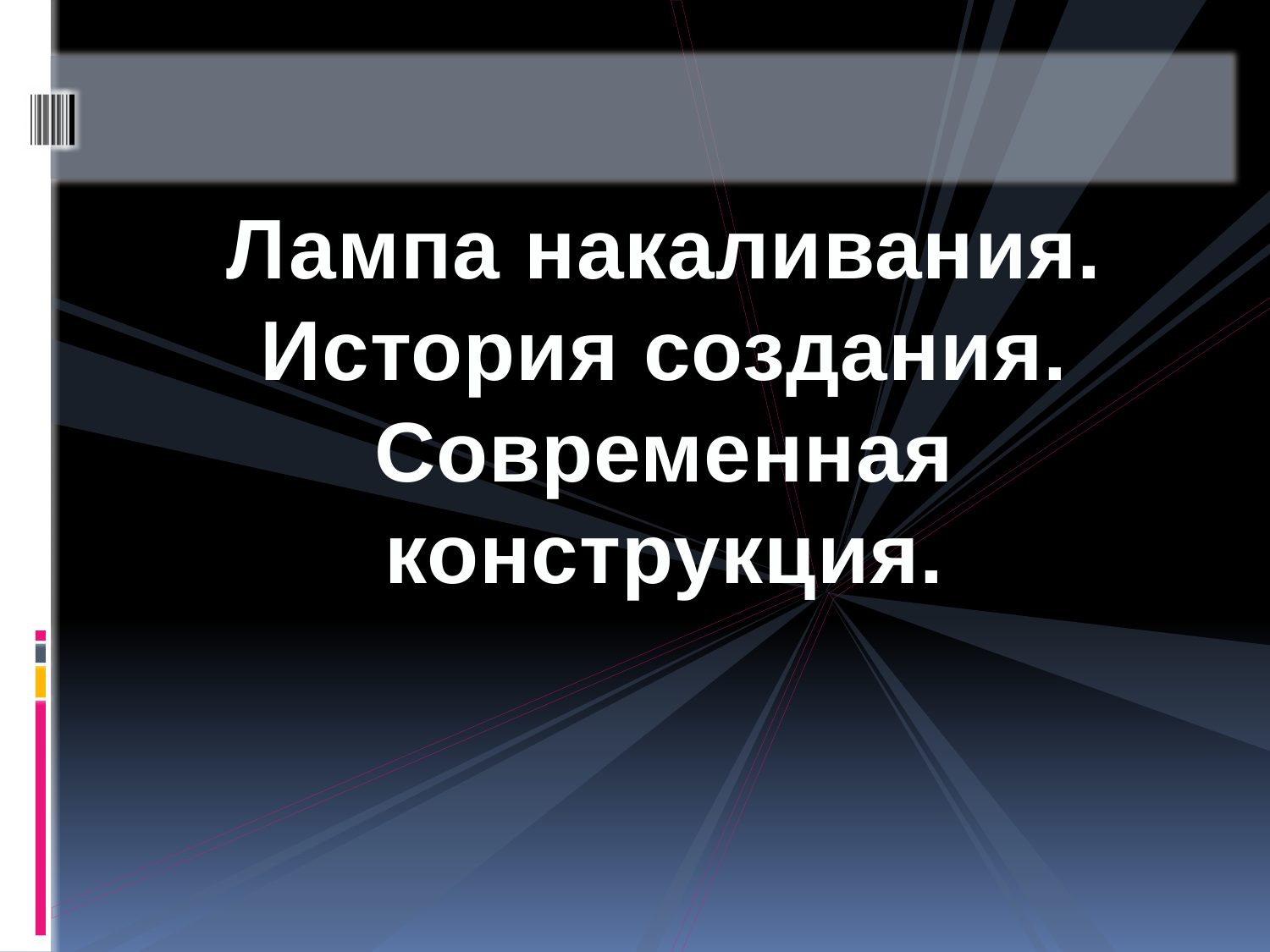

#
Лампа накаливания.
История создания. Современная конструкция.